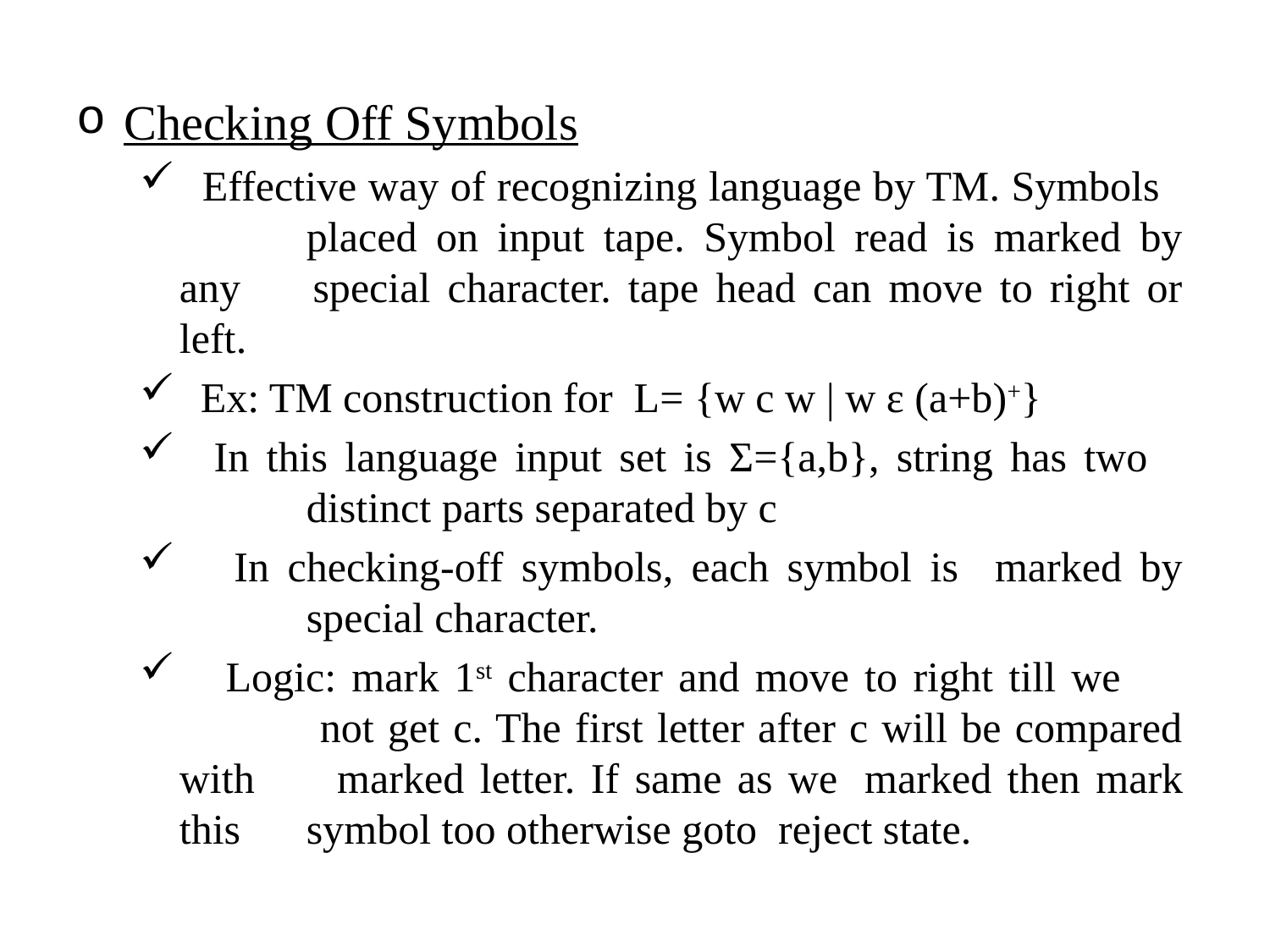

Checking Off Symbols
  Effective way of recognizing language by TM. Symbols   	placed on input tape. Symbol read is marked by any 	special character. tape head can move to right or left.
  Ex: TM construction for  L= {w c w | w ε (a+b)+}
  In this language input set is Σ={a,b}, string has two   	distinct parts separated by c
   In checking-off symbols, each symbol is  marked by 	special character.
   Logic: mark 1st character and move to right till we     	 not get c. The first letter after c will be compared with   	 marked letter. If same as we 	marked then mark this 	symbol too otherwise goto  reject state.